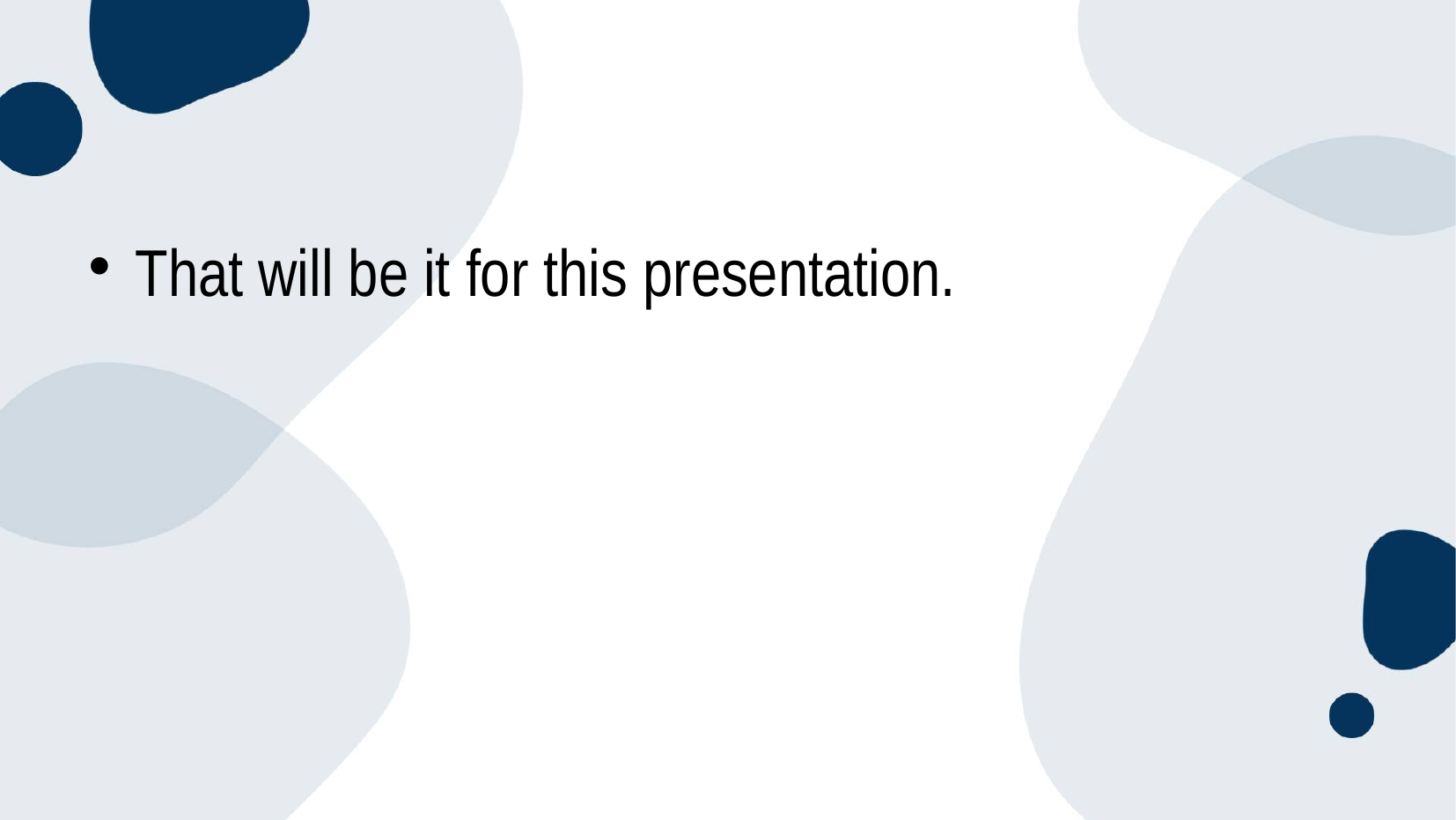

#
That will be it for this presentation.